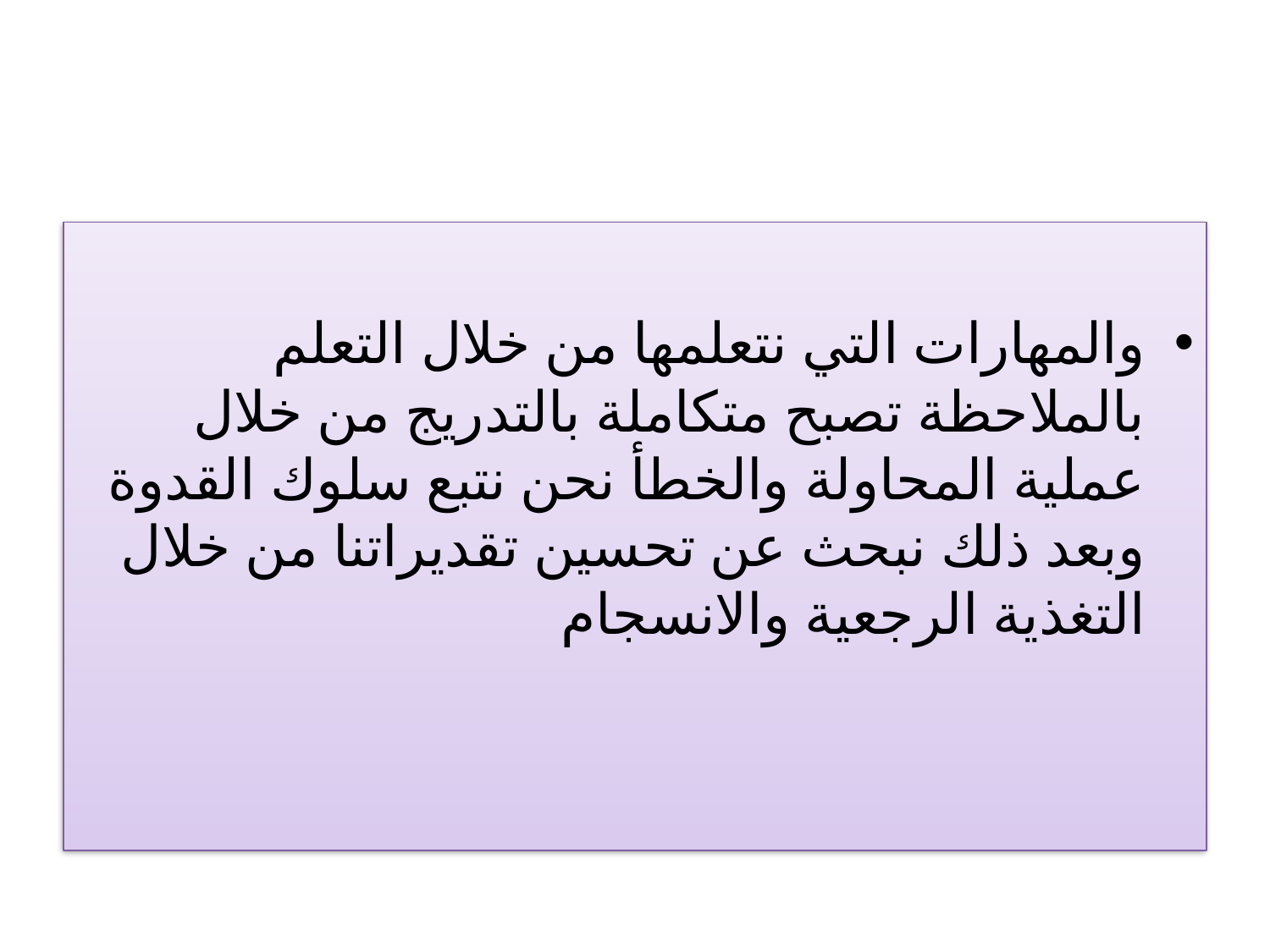

والمهارات التي نتعلمها من خلال التعلم بالملاحظة تصبح متكاملة بالتدريج من خلال عملية المحاولة والخطأ نحن نتبع سلوك القدوة وبعد ذلك نبحث عن تحسين تقديراتنا من خلال التغذية الرجعية والانسجام